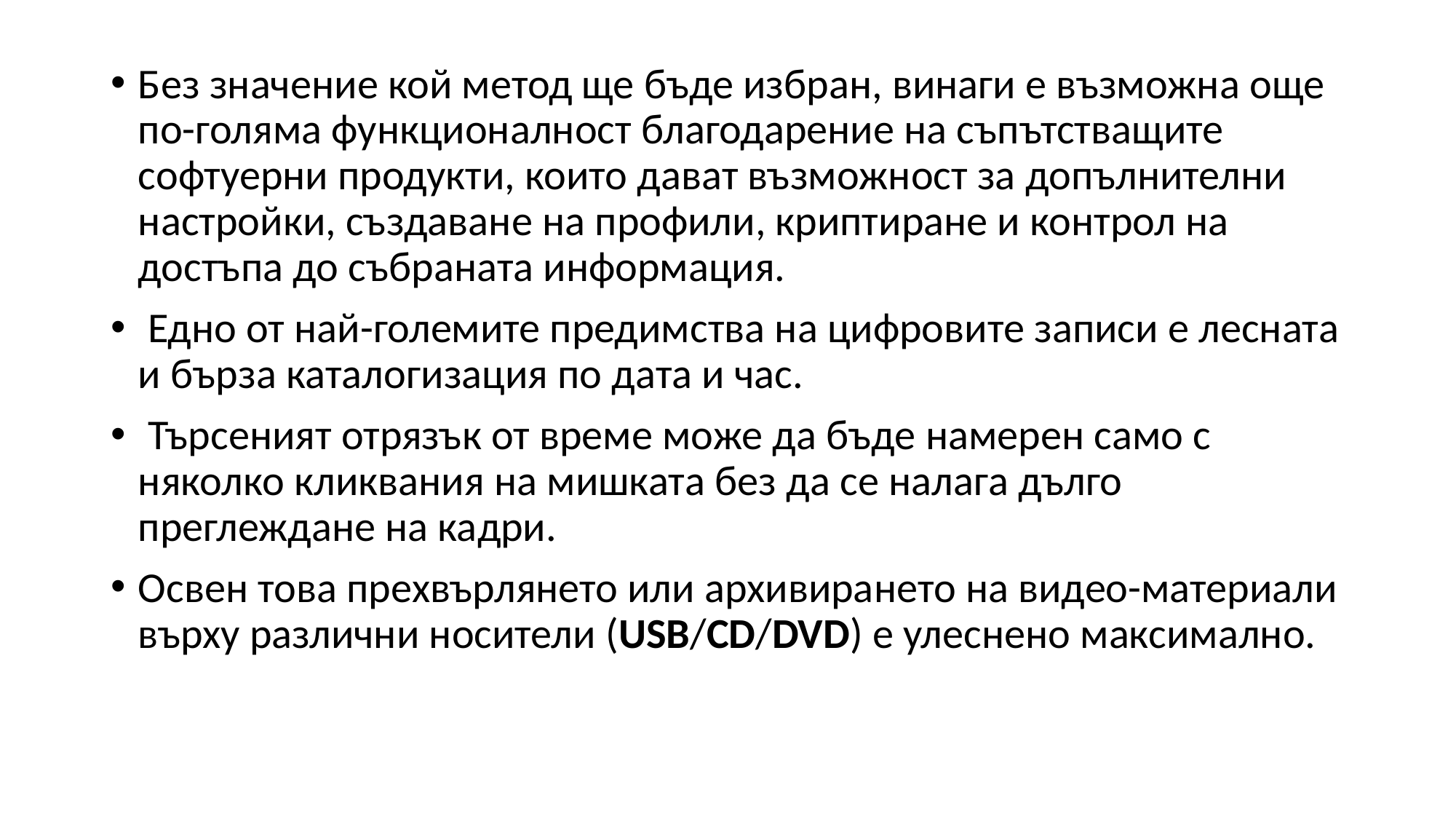

Без значение кой метод ще бъде избран, винаги е възможна още по-голяма функционалност благодарение на съпътстващите софтуерни продукти, които дават възможност за допълнителни настройки, създаване на профили, криптиране и контрол на достъпа до събраната информация.
 Едно от най-големите предимства на цифровите записи е лесната и бърза каталогизация по дата и час.
 Търсеният отрязък от време може да бъде намерен само с няколко кликвания на мишката без да се налага дълго преглеждане на кадри.
Освен това прехвърлянето или архивирането на видео-материали върху различни носители (USB/CD/DVD) е улеснено максимално.